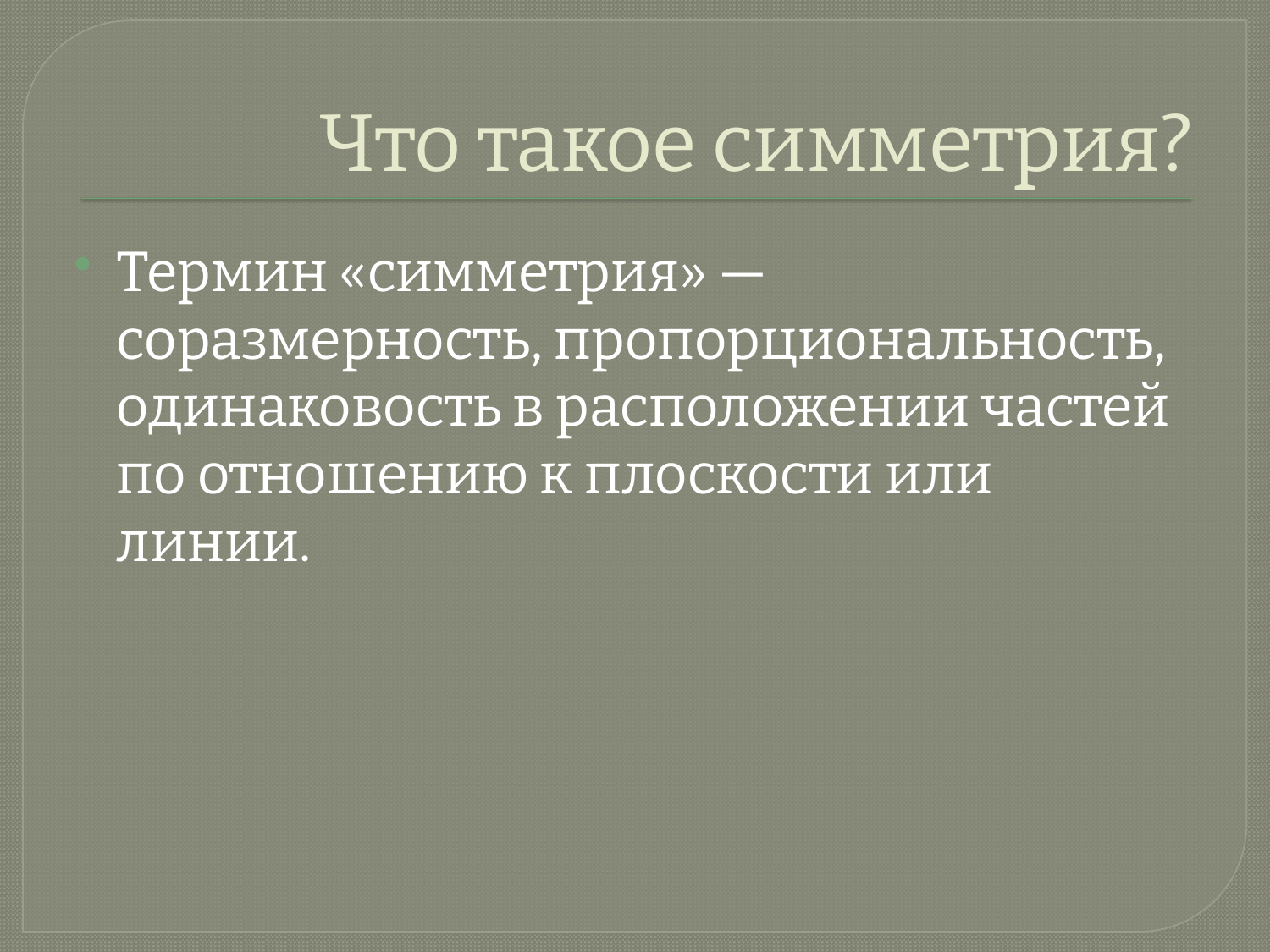

# Что такое симметрия?
Термин «симметрия» — соразмерность, пропорциональность, одинаковость в расположении частей по отношению к плоскости или линии.